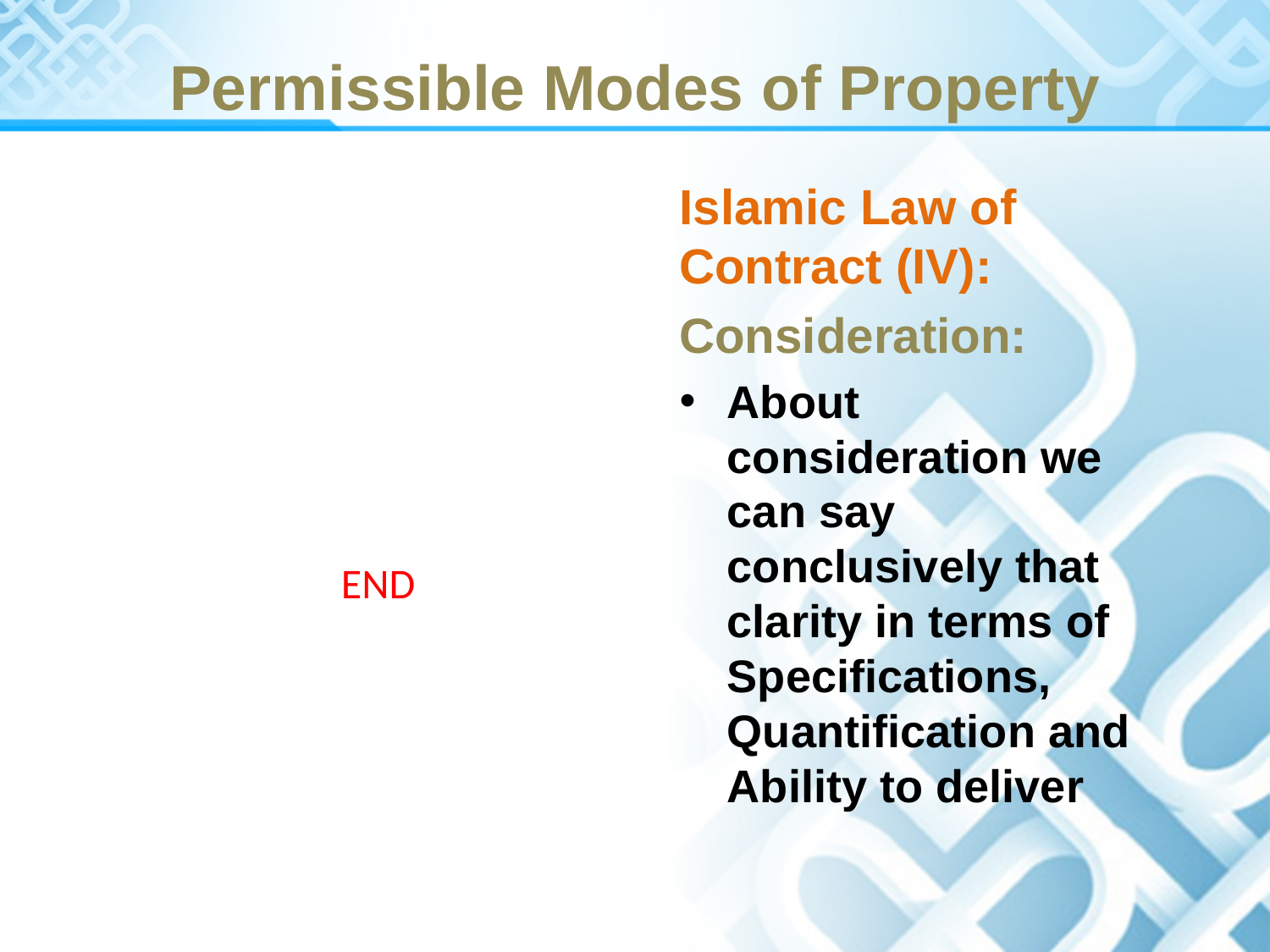

Permissible Modes of Property
Islamic Law of Contract (IV):
Consideration:
About consideration we can say conclusively that clarity in terms of Specifications, Quantification and Ability to deliver
END